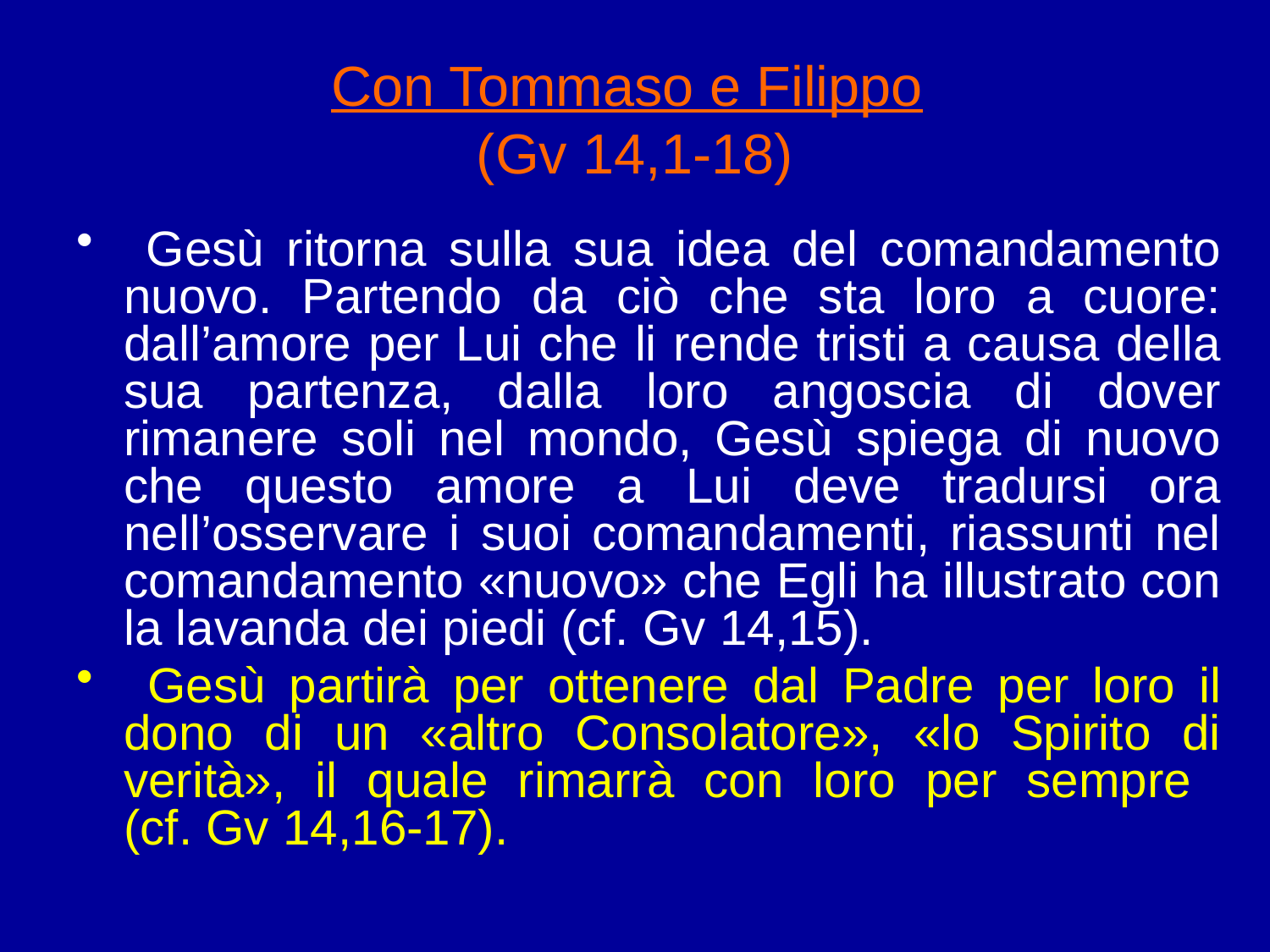

# Con Tommaso e Filippo (Gv 14,1-18)
 Gesù ritorna sulla sua idea del comandamento nuovo. Partendo da ciò che sta loro a cuore: dall’amore per Lui che li rende tristi a causa della sua partenza, dalla loro angoscia di dover rimanere soli nel mondo, Gesù spiega di nuovo che questo amore a Lui deve tradursi ora nell’osservare i suoi comandamenti, riassunti nel comandamento «nuovo» che Egli ha illustrato con la lavanda dei piedi (cf. Gv 14,15).
 Gesù partirà per ottenere dal Padre per loro il dono di un «altro Consolatore», «lo Spirito di verità», il quale rimarrà con loro per sempre
(cf. Gv 14,16-17).